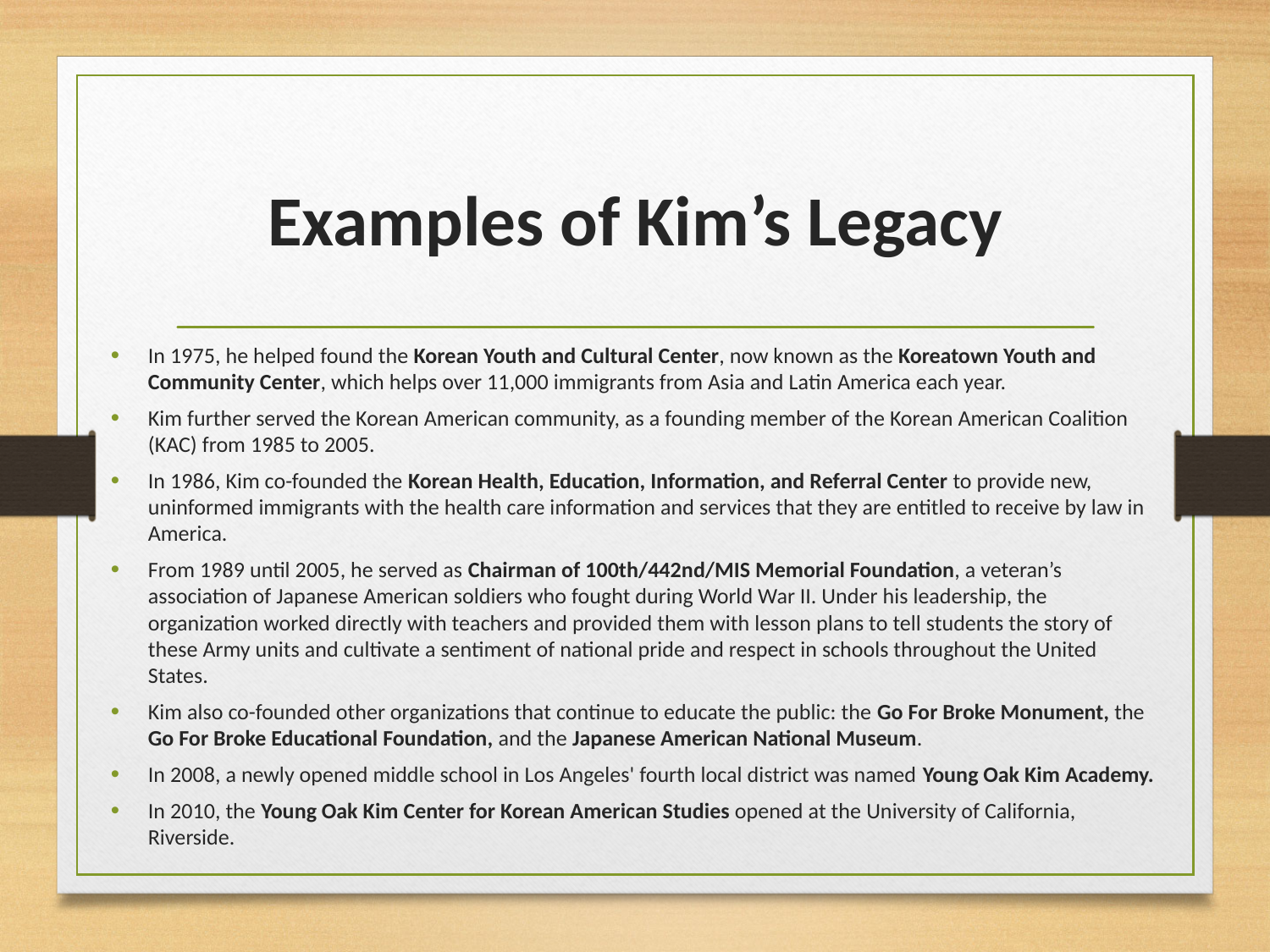

# Examples of Kim’s Legacy
In 1975, he helped found the Korean Youth and Cultural Center, now known as the Koreatown Youth and Community Center, which helps over 11,000 immigrants from Asia and Latin America each year.
Kim further served the Korean American community, as a founding member of the Korean American Coalition (KAC) from 1985 to 2005.
In 1986, Kim co-founded the Korean Health, Education, Information, and Referral Center to provide new, uninformed immigrants with the health care information and services that they are entitled to receive by law in America.
From 1989 until 2005, he served as Chairman of 100th/442nd/MIS Memorial Foundation, a veteran’s association of Japanese American soldiers who fought during World War II. Under his leadership, the organization worked directly with teachers and provided them with lesson plans to tell students the story of these Army units and cultivate a sentiment of national pride and respect in schools throughout the United States.
Kim also co-founded other organizations that continue to educate the public: the Go For Broke Monument, the Go For Broke Educational Foundation, and the Japanese American National Museum.
In 2008, a newly opened middle school in Los Angeles' fourth local district was named Young Oak Kim Academy.
In 2010, the Young Oak Kim Center for Korean American Studies opened at the University of California, Riverside.